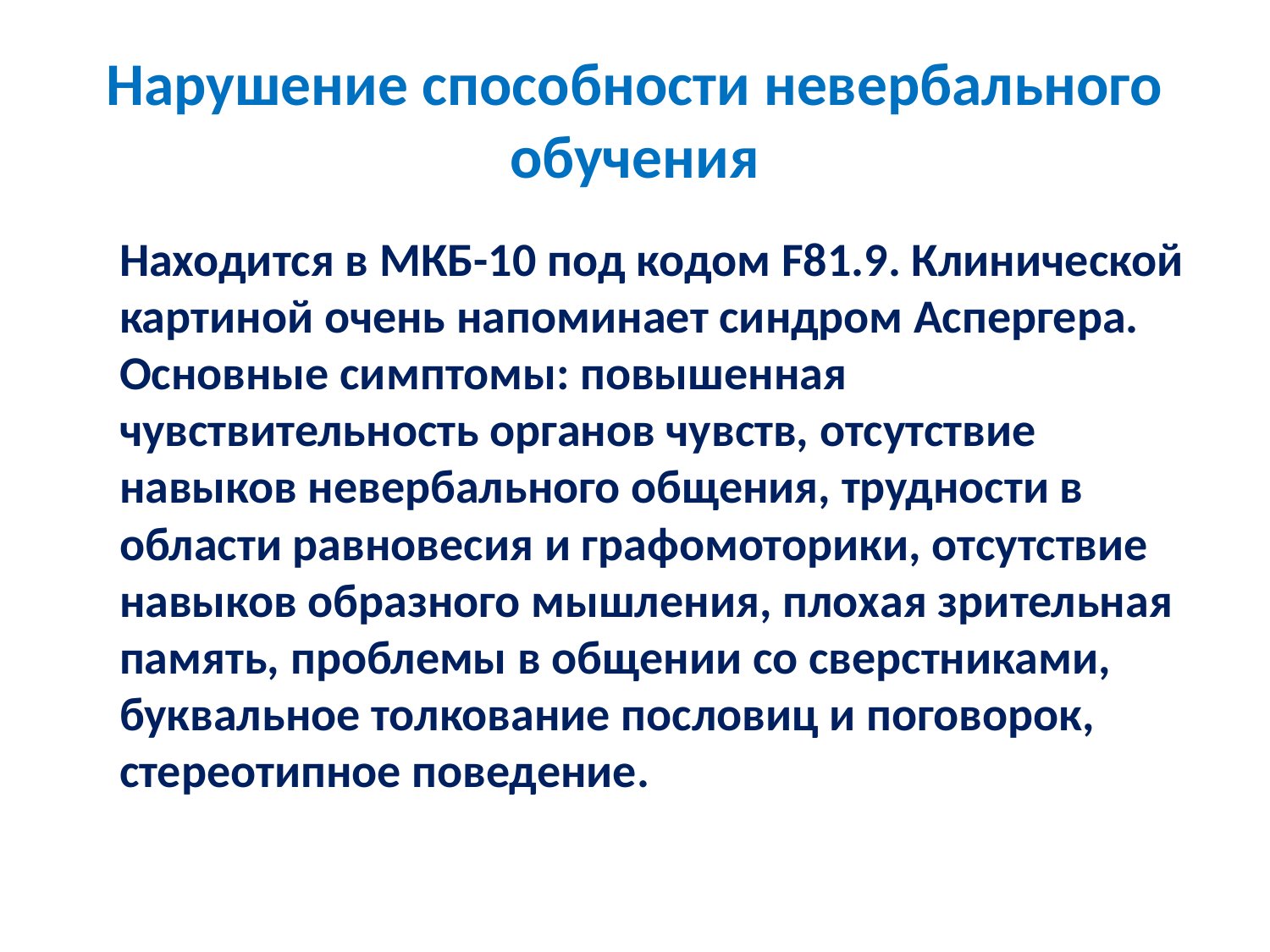

# Нарушение способности невербального обучения
    Находится в МКБ-10 под кодом F81.9. Клинической картиной очень напоминает синдром Аспергера. Основные симптомы: повышенная чувствительность органов чувств, отсутствие навыков невербального общения, трудности в области равновесия и графомоторики, отсутствие навыков образного мышления, плохая зрительная память, проблемы в общении со сверстниками, буквальное толкование пословиц и поговорок, стереотипное поведение.